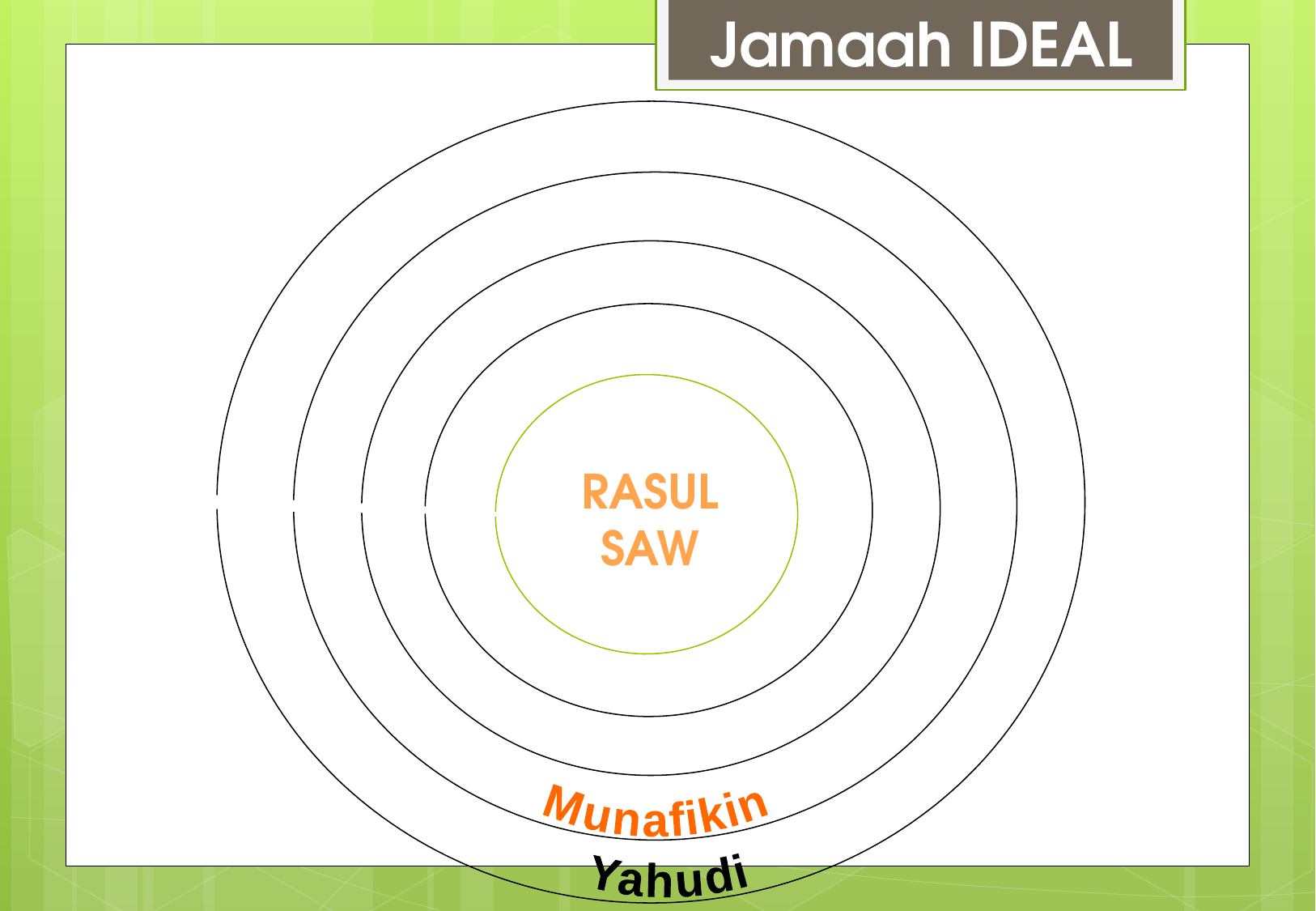

# Jamaah IDEAL

Yahudi

Munafikin

Para Sahabat Lainnya

Assabiqunal Awwalun

RASUL
SAW